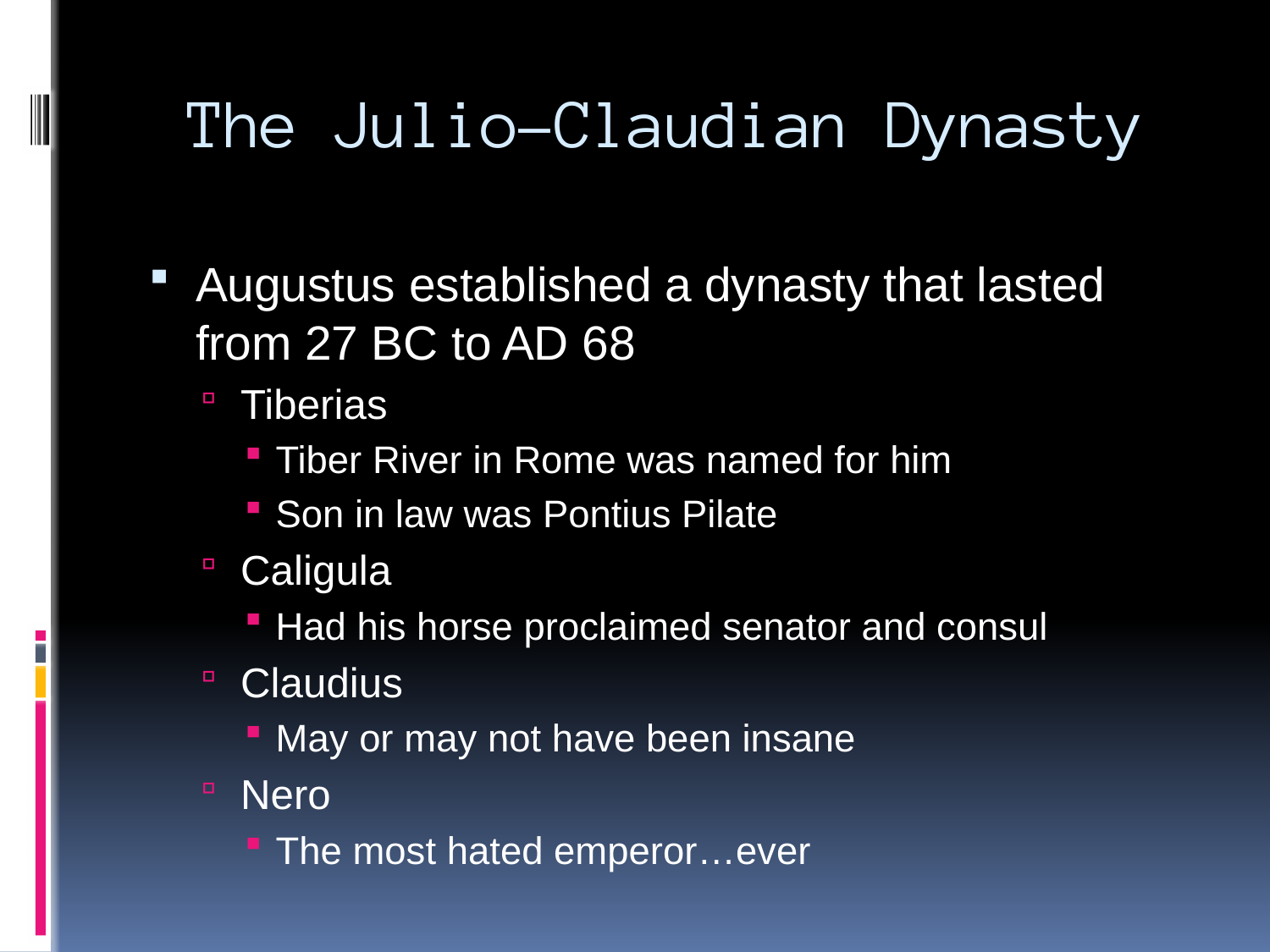

# The Julio-Claudian Dynasty
Augustus established a dynasty that lasted from 27 BC to AD 68
Tiberias
Tiber River in Rome was named for him
Son in law was Pontius Pilate
Caligula
Had his horse proclaimed senator and consul
Claudius
May or may not have been insane
Nero
The most hated emperor…ever